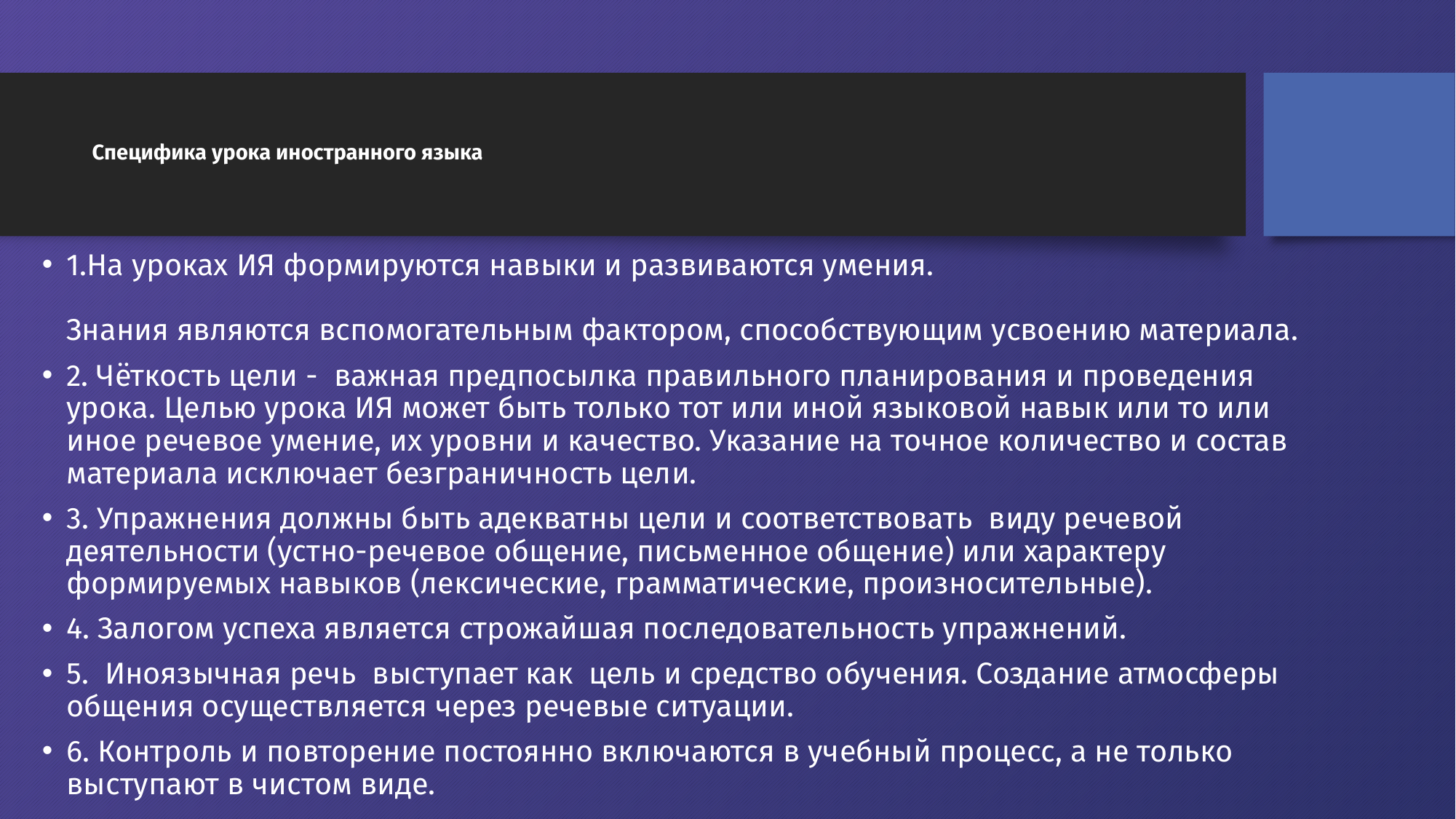

# Специфика урока иностранного языка
1.На уроках ИЯ формируются навыки и развиваются умения.
Знания являются вспомогательным фактором, способствующим усвоению материала.
2. Чёткость цели -  важная предпосылка правильного планирования и проведения урока. Целью урока ИЯ может быть только тот или иной языковой навык или то или иное речевое умение, их уровни и качество. Указание на точное количество и состав материала исключает безграничность цели.
3. Упражнения должны быть адекватны цели и соответствовать  виду речевой деятельности (устно-речевое общение, письменное общение) или характеру формируемых навыков (лексические, грамматические, произносительные).
4. Залогом успеха является строжайшая последовательность упражнений.
5.  Иноязычная речь  выступает как  цель и средство обучения. Создание атмосферы общения осуществляется через речевые ситуации.
6. Контроль и повторение постоянно включаются в учебный процесс, а не только выступают в чистом виде.